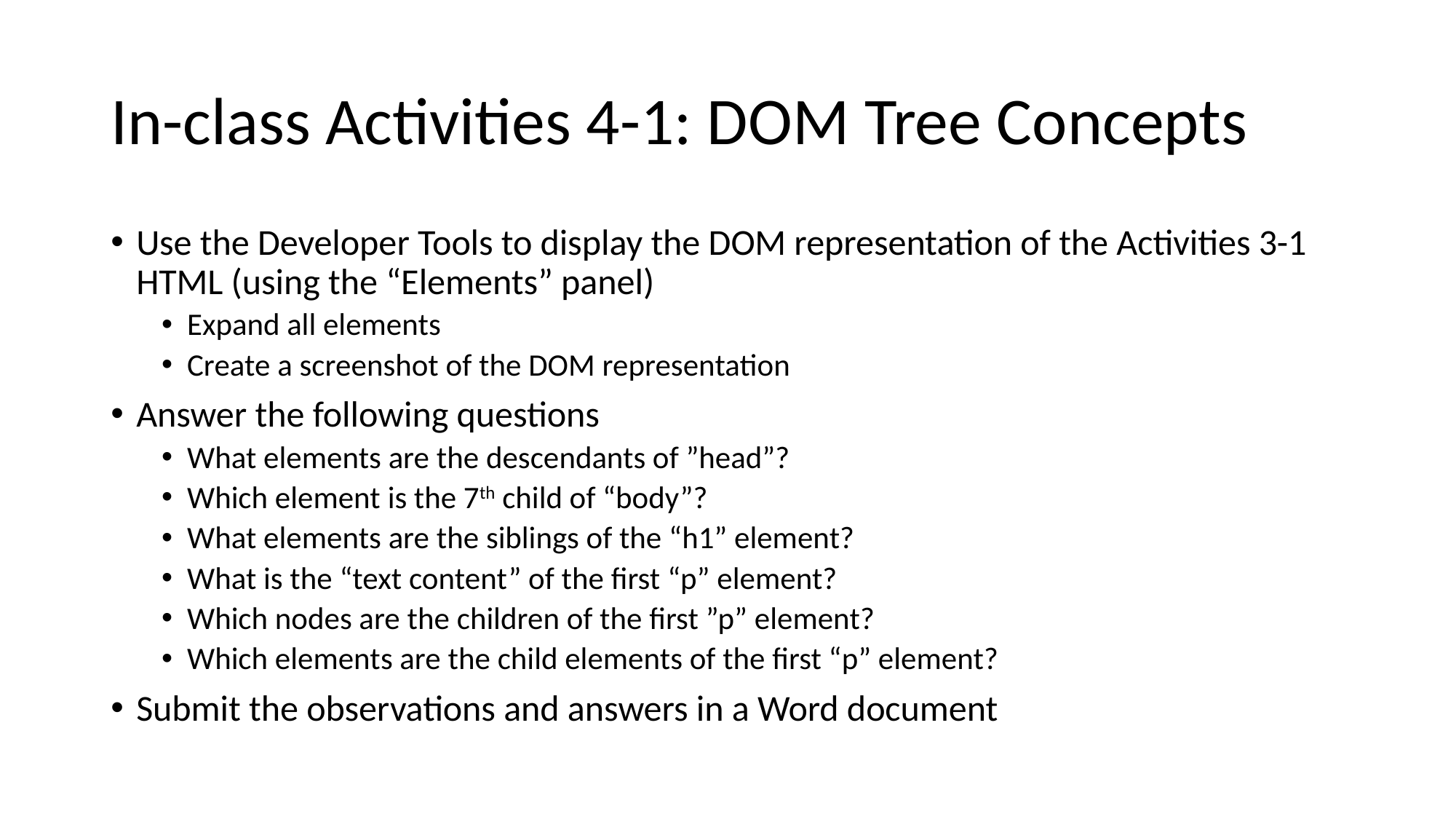

# In-class Activities 4-1: DOM Tree Concepts
Use the Developer Tools to display the DOM representation of the Activities 3-1 HTML (using the “Elements” panel)
Expand all elements
Create a screenshot of the DOM representation
Answer the following questions
What elements are the descendants of ”head”?
Which element is the 7th child of “body”?
What elements are the siblings of the “h1” element?
What is the “text content” of the first “p” element?
Which nodes are the children of the first ”p” element?
Which elements are the child elements of the first “p” element?
Submit the observations and answers in a Word document